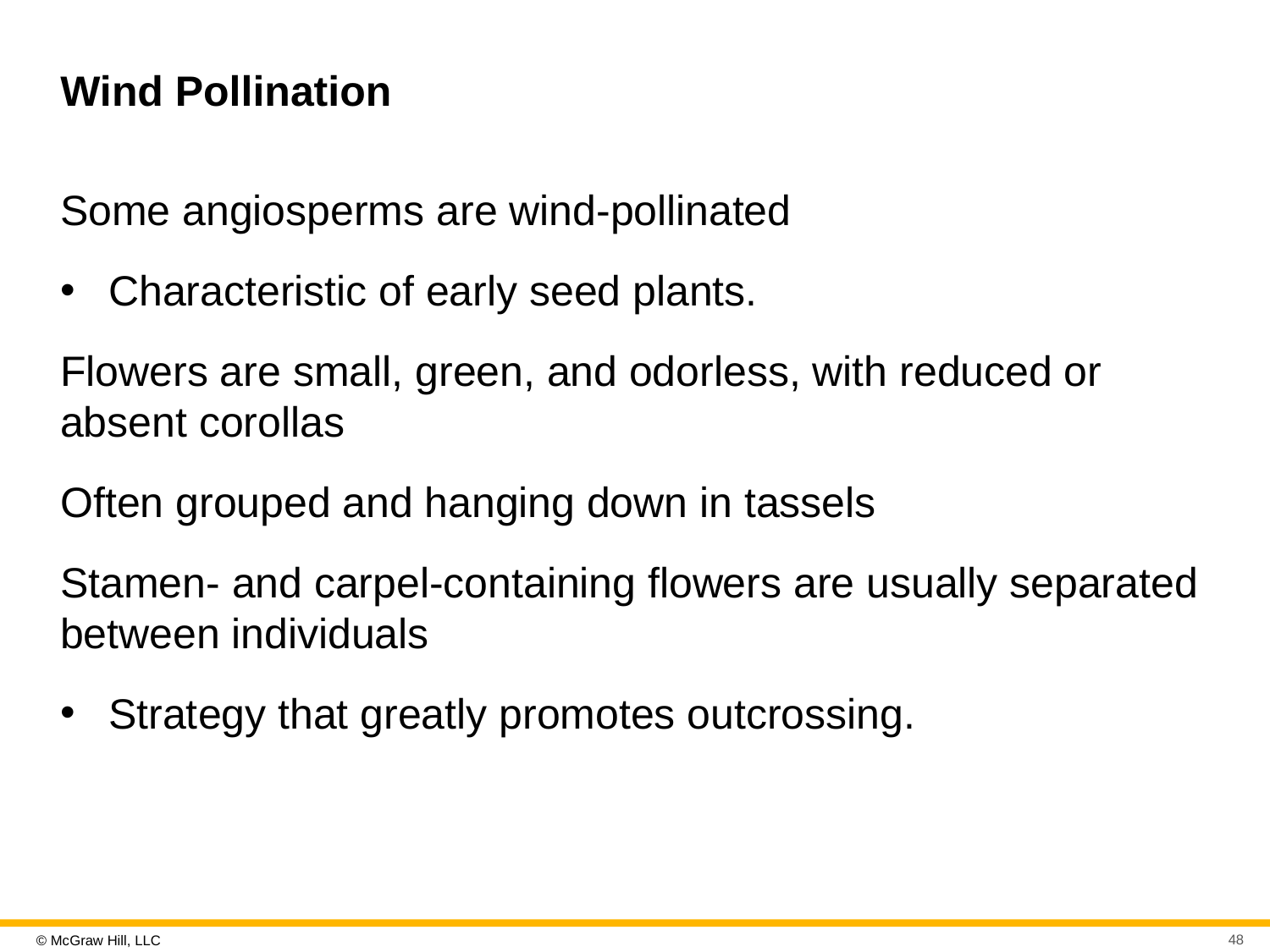

# Wind Pollination
Some angiosperms are wind-pollinated
Characteristic of early seed plants.
Flowers are small, green, and odorless, with reduced or absent corollas
Often grouped and hanging down in tassels
Stamen- and carpel-containing flowers are usually separated between individuals
Strategy that greatly promotes outcrossing.
48